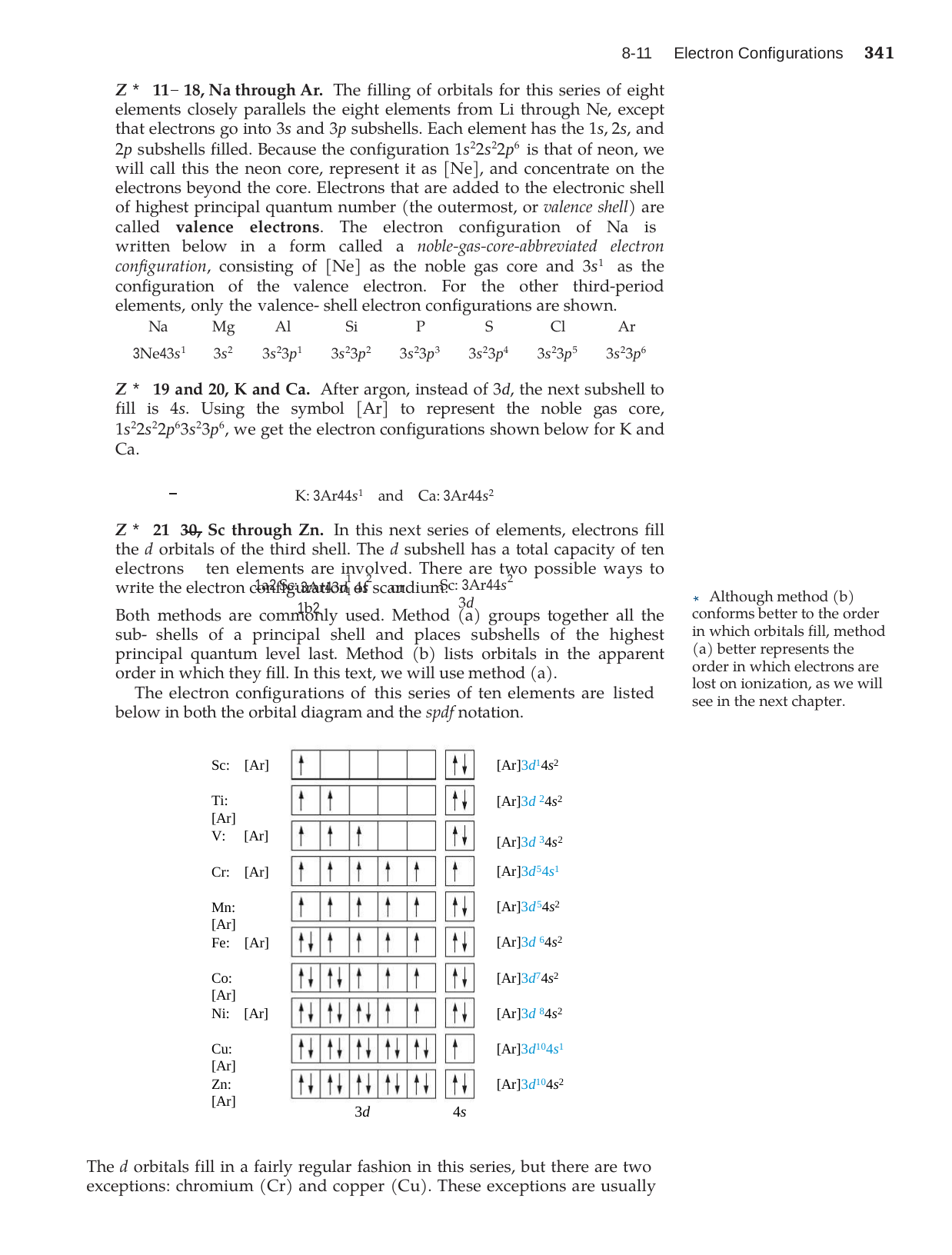

Electron Configurations	341
8-11
Z * 11   18, Na through Ar.  The filling of orbitals for this series of eight elements closely parallels the eight elements from Li through Ne, except that electrons go into 3s and 3p subshells. Each element has the 1s, 2s, and 2p subshells filled. Because the configuration 1s22s22p6  is that of neon, we will call this the neon core, represent it as [Ne], and concentrate on the electrons beyond the core. Electrons that are added to the electronic shell of highest principal quantum number (the outermost, or valence shell) are called  valence  electrons.  The  electron  configuration  of  Na  is  written below in a form called a noble-gas-core-abbreviated electron configuration, consisting of [Ne] as the noble gas core and 3s1  as the configuration of the valence electron. For the other third-period elements, only the valence- shell electron configurations are shown.

| Na | Mg | Al | Si | P | S | Cl | Ar |
| --- | --- | --- | --- | --- | --- | --- | --- |
| 3Ne43s1 | 3s2 | 3s23p1 | 3s23p2 | 3s23p3 | 3s23p4 | 3s23p5 | 3s23p6 |
Z * 19 and 20, K and Ca.  After argon, instead of 3d, the next subshell to fill is 4s. Using the symbol [Ar] to represent the noble gas core, 1s22s22p63s23p6, we get the electron configurations shown below for K and Ca.
K: 3Ar44s1  and  Ca: 3Ar44s2
Z * 21  30, Sc through Zn.  In this next series of elements, electrons fill the d orbitals of the third shell. The d subshell has a total capacity of ten electrons    ten elements are involved. There are two possible ways to write the electron configuration of scandium.

 3Ar43d  4s    or  1b2
1     2	2      1
1a2 Sc:
 Sc:
 3Ar44s  3d
*
Although method (b) conforms better to the order in which orbitals fill, method (a) better represents the order in which electrons are lost on ionization, as we will see in the next chapter.
Both methods are commonly used. Method (a) groups together all the sub- shells of a principal shell and places subshells of the highest principal quantum level last. Method (b) lists orbitals in the apparent order in which they fill. In this text, we will use method (a).
The electron configurations of  this series of ten elements are  listed below in both the orbital diagram and the spdf notation.
[Ar]3d14s2
Sc:    [Ar]
[Ar]3d 24s2

[Ar]3d 34s2
Ti:     [Ar]
V:     [Ar]
[Ar]3d54s1
Cr:    [Ar]
[Ar]3d54s2
Mn:   [Ar]
[Ar]3d 64s2
Fe:    [Ar]
[Ar]3d74s2
Co:    [Ar]
[Ar]3d 84s2
Ni:    [Ar]
[Ar]3d104s1
Cu:    [Ar]
[Ar]3d104s2
Zn:    [Ar]
3d
4s
The d orbitals fill in a fairly regular fashion in this series, but there are two exceptions: chromium (Cr) and copper (Cu). These exceptions are usually